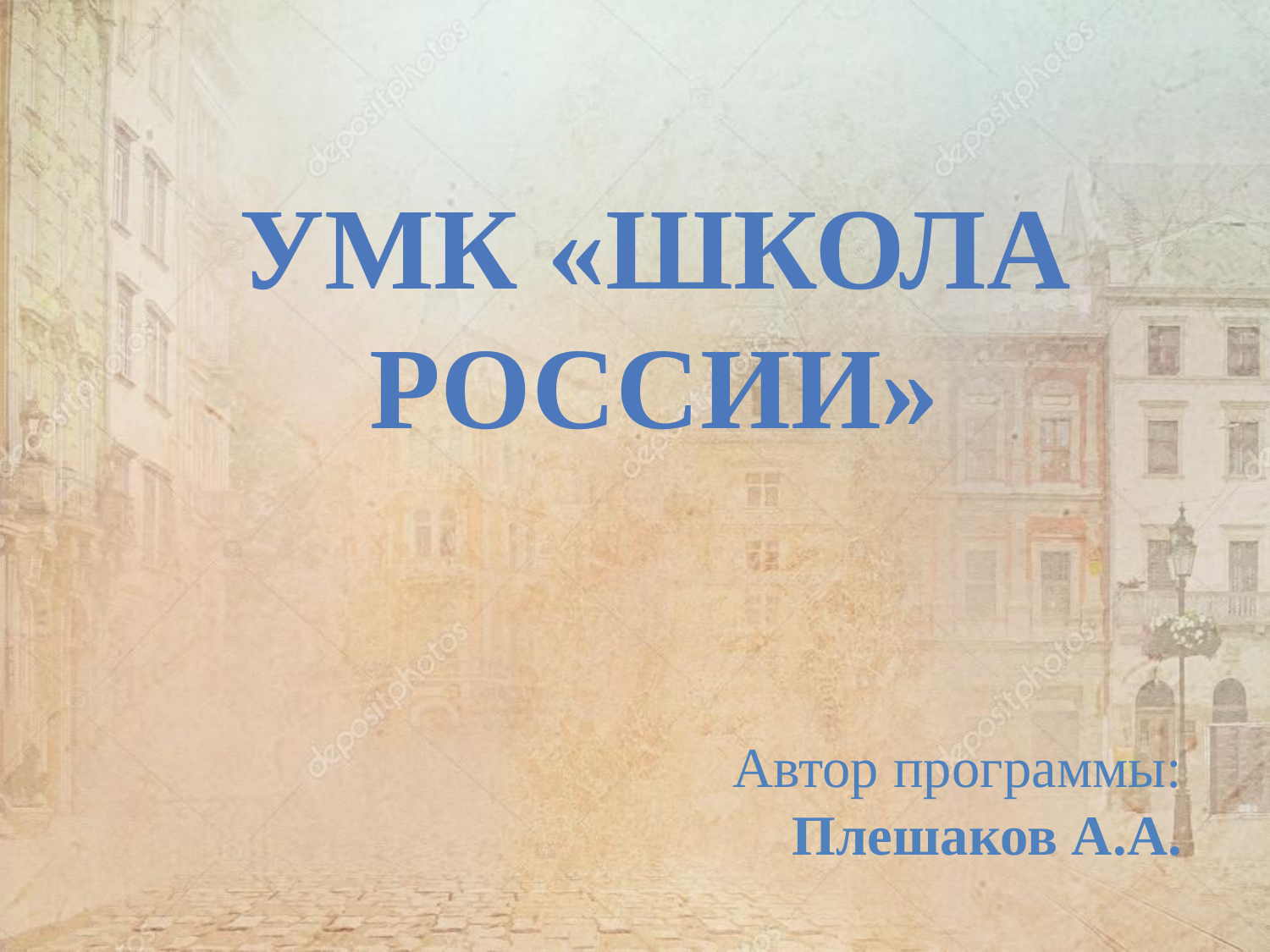

УМК «Школа России»

Автор программы:
Плешаков А.А.